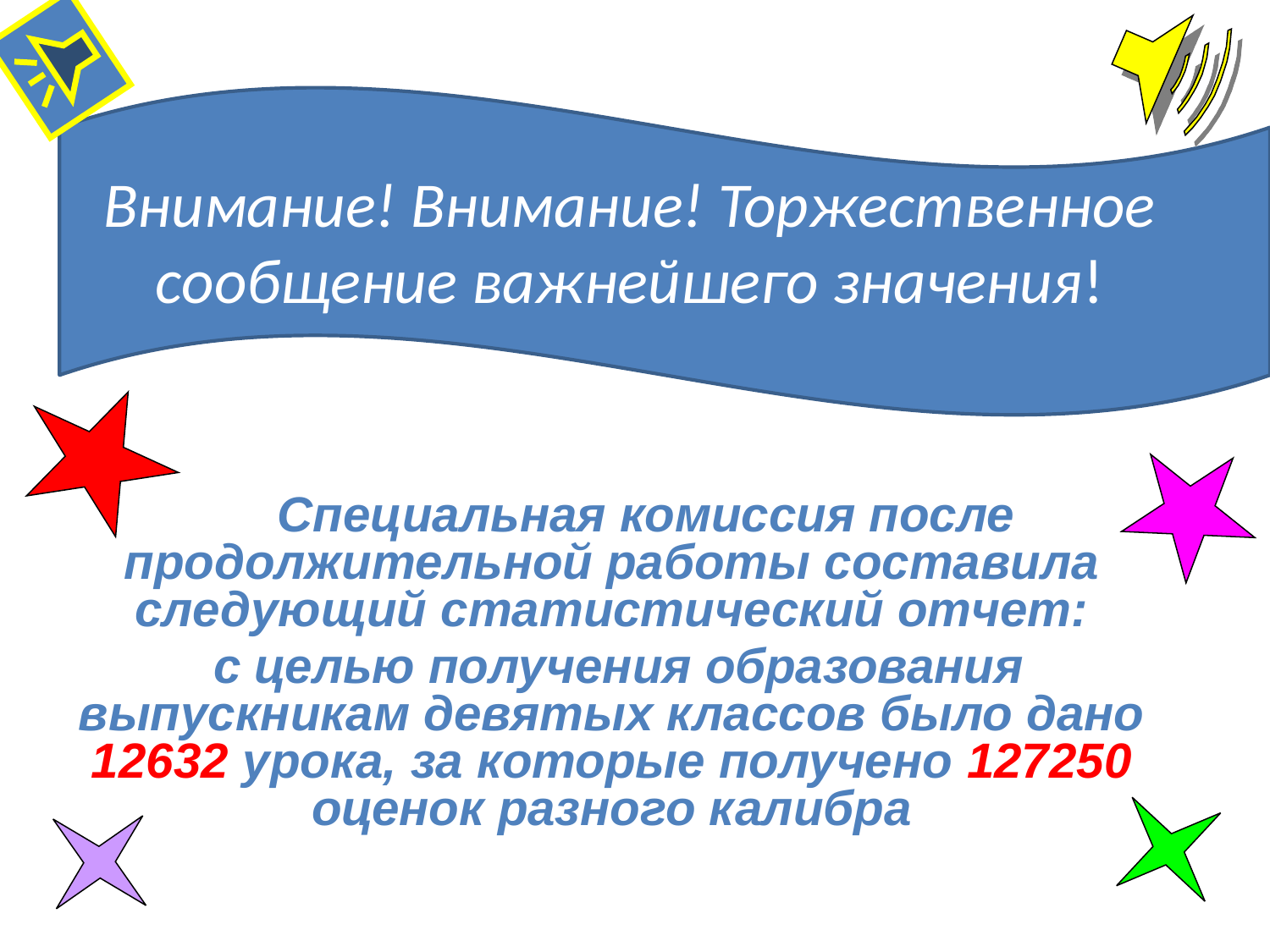

# Внимание! Внимание! Торжественное сообщение важнейшего значения!

     Специальная комиссия после продолжительной работы составила следующий статистический отчет:
 с целью получения образования выпускникам девятых классов было дано 12632 урока, за которые получено 127250 оценок разного калибра